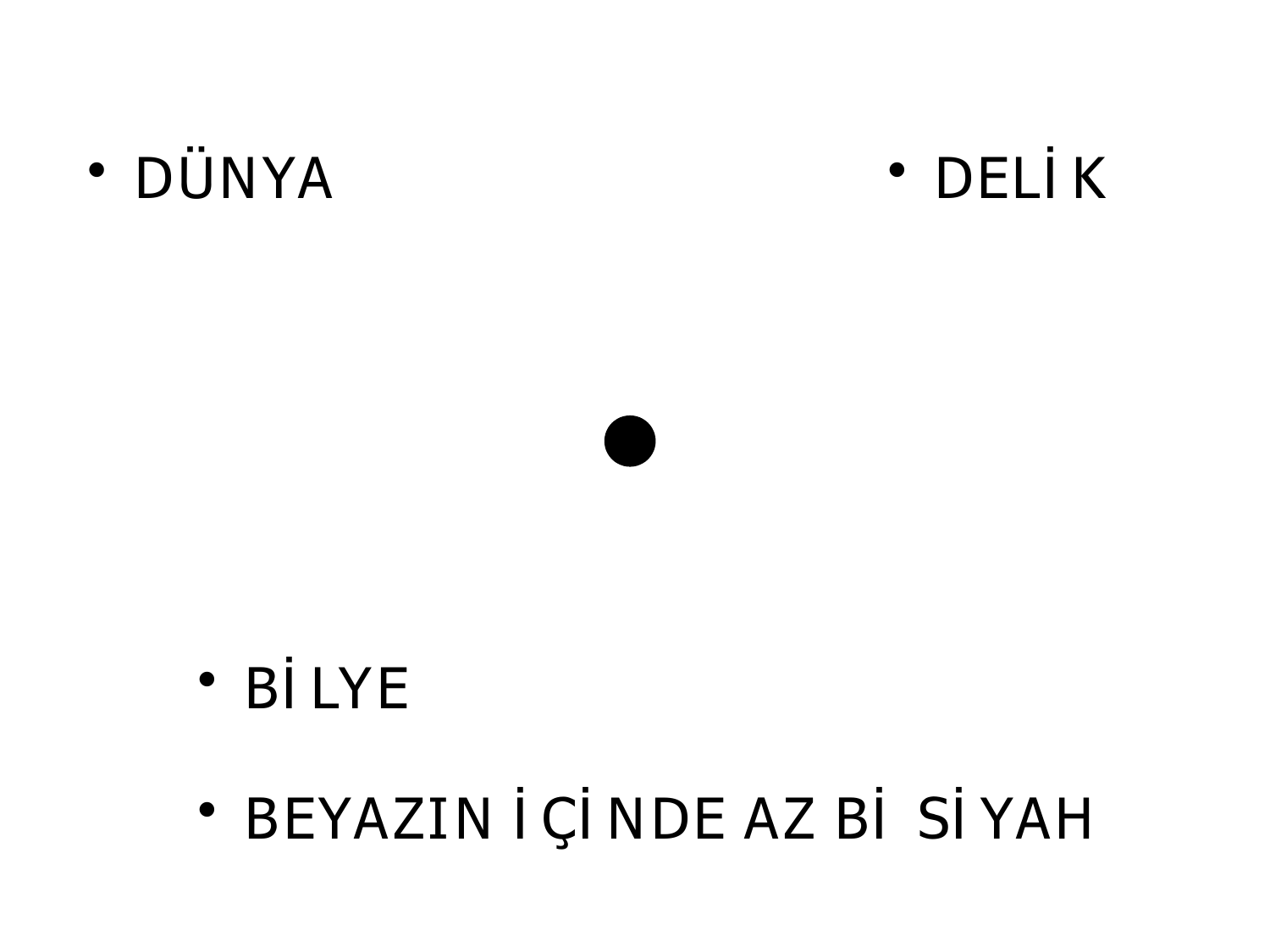

DÜNYA
DELİK

BİLYE
BEYAZIN İÇİNDE AZ Bİ SİYAH